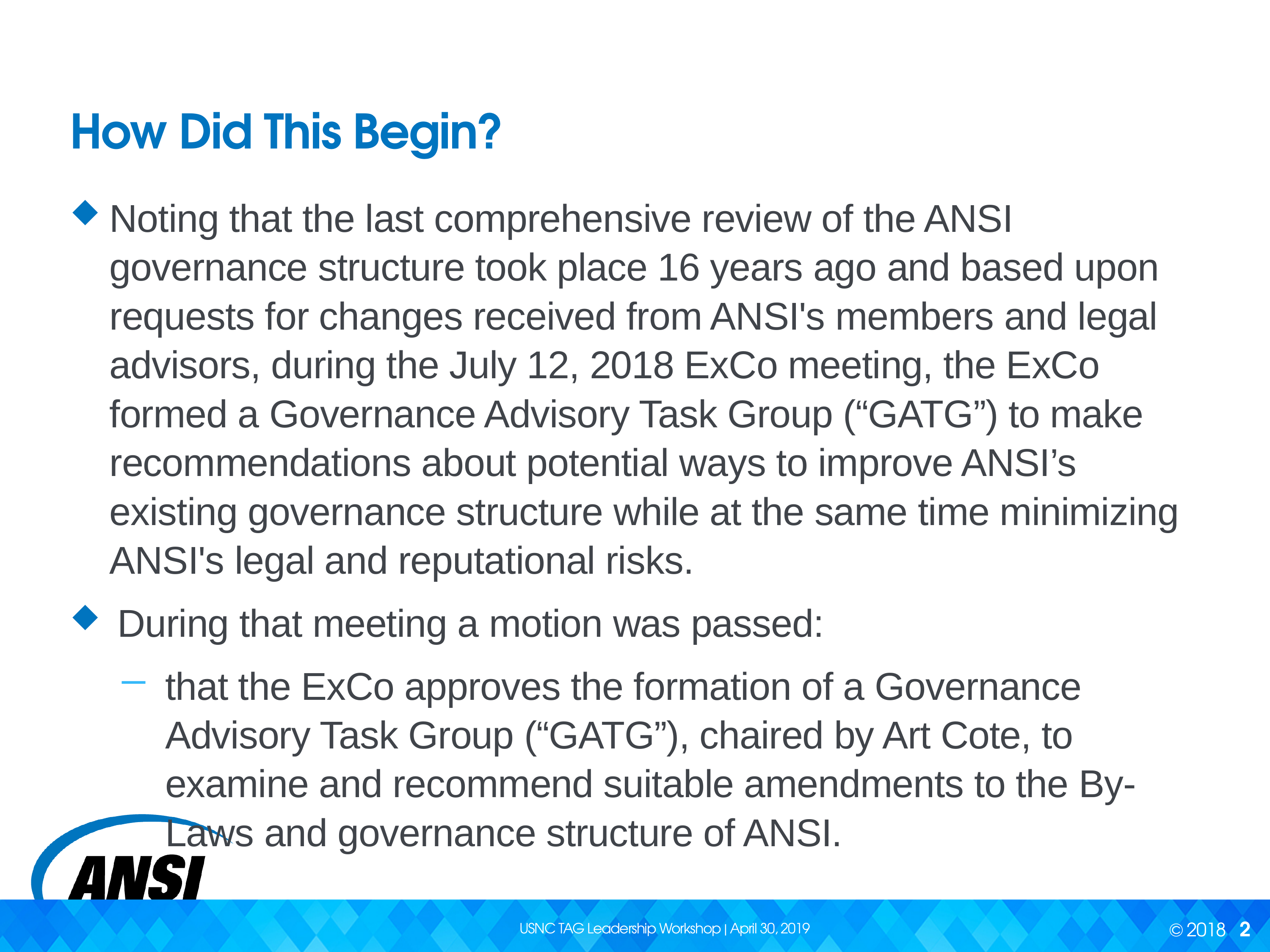

# How Did This Begin?
Noting that the last comprehensive review of the ANSI governance structure took place 16 years ago and based upon requests for changes received from ANSI's members and legal advisors, during the July 12, 2018 ExCo meeting, the ExCo formed a Governance Advisory Task Group (“GATG”) to make recommendations about potential ways to improve ANSI’s existing governance structure while at the same time minimizing ANSI's legal and reputational risks.
During that meeting a motion was passed:
that the ExCo approves the formation of a Governance Advisory Task Group (“GATG”), chaired by Art Cote, to examine and recommend suitable amendments to the By-Laws and governance structure of ANSI.

USNC TAG Leadership Workshop | April 30, 2019
© 2018   2